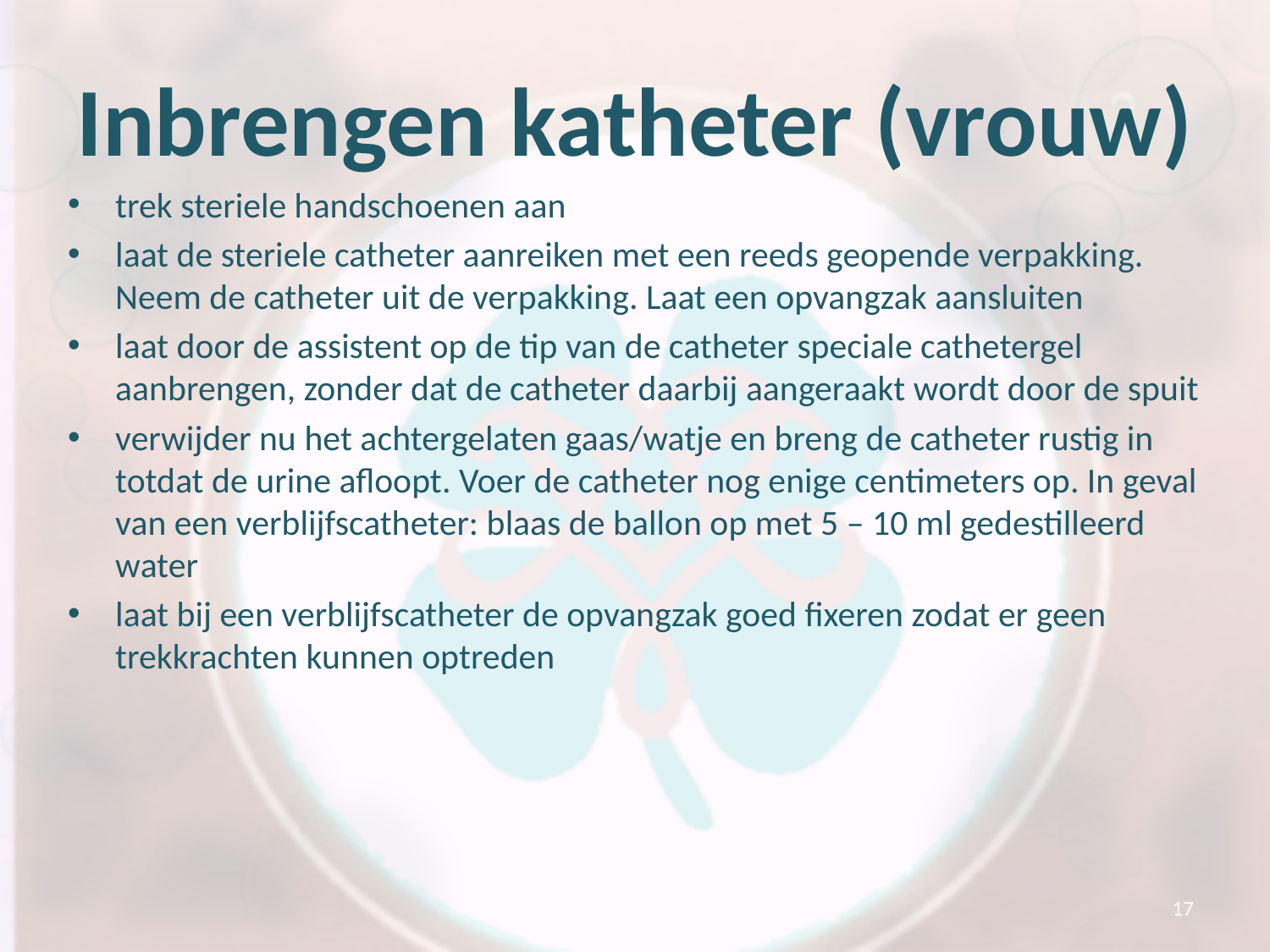

# Inbrengen katheter (vrouw)
trek steriele handschoenen aan
laat de steriele catheter aanreiken met een reeds geopende verpakking. Neem de catheter uit de verpakking. Laat een opvangzak aansluiten
laat door de assistent op de tip van de catheter speciale cathetergel aanbrengen, zonder dat de catheter daarbij aangeraakt wordt door de spuit
verwijder nu het achtergelaten gaas/watje en breng de catheter rustig in totdat de urine afloopt. Voer de catheter nog enige centimeters op. In geval van een verblijfscatheter: blaas de ballon op met 5 – 10 ml gedestilleerd water
laat bij een verblijfscatheter de opvangzak goed fixeren zodat er geen trekkrachten kunnen optreden

17